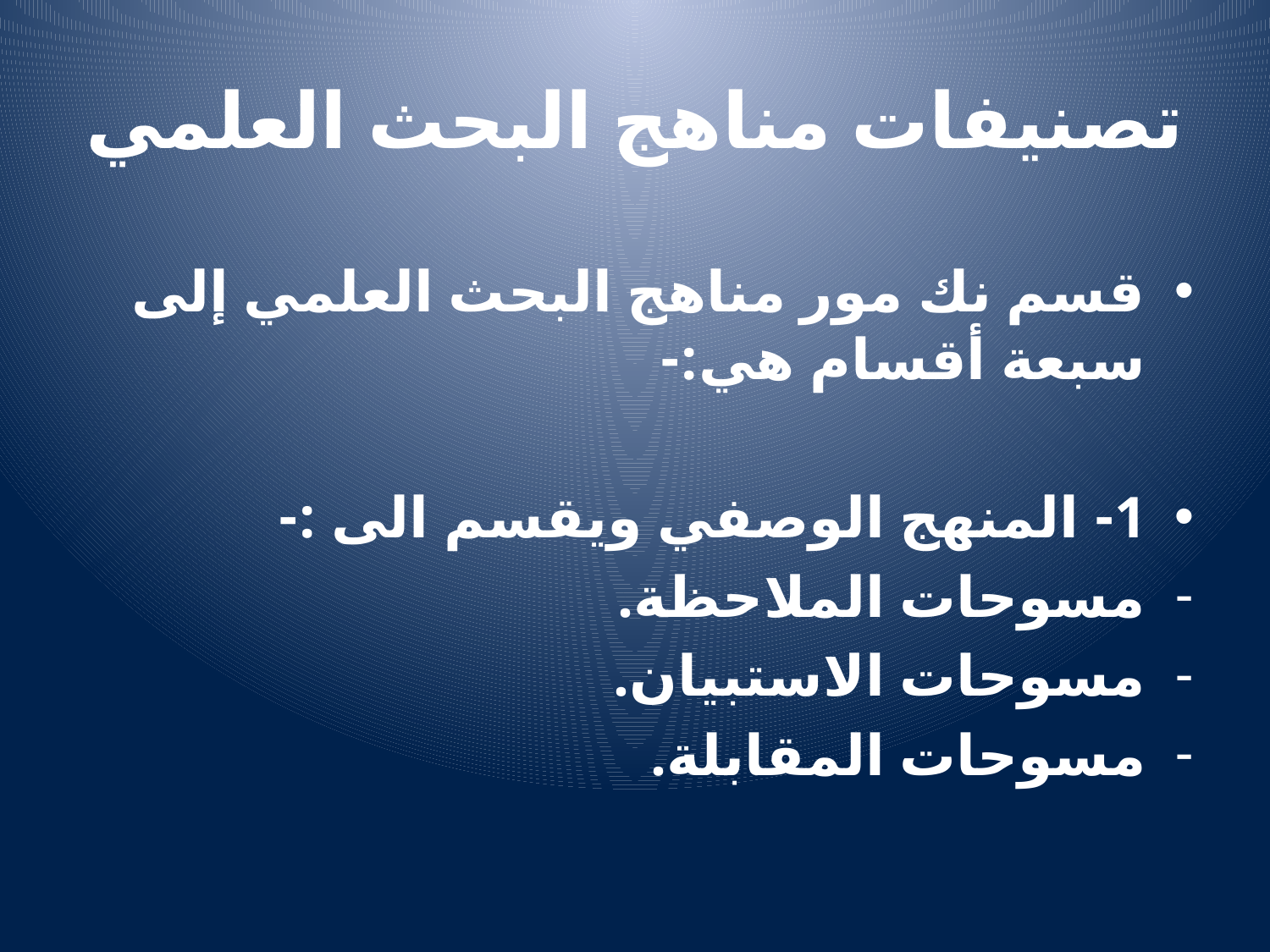

# تصنيفات مناهج البحث العلمي
قسم نك مور مناهج البحث العلمي إلى سبعة أقسام هي:-

1- المنهج الوصفي ويقسم الى :-
مسوحات الملاحظة.
مسوحات الاستبيان.
مسوحات المقابلة.